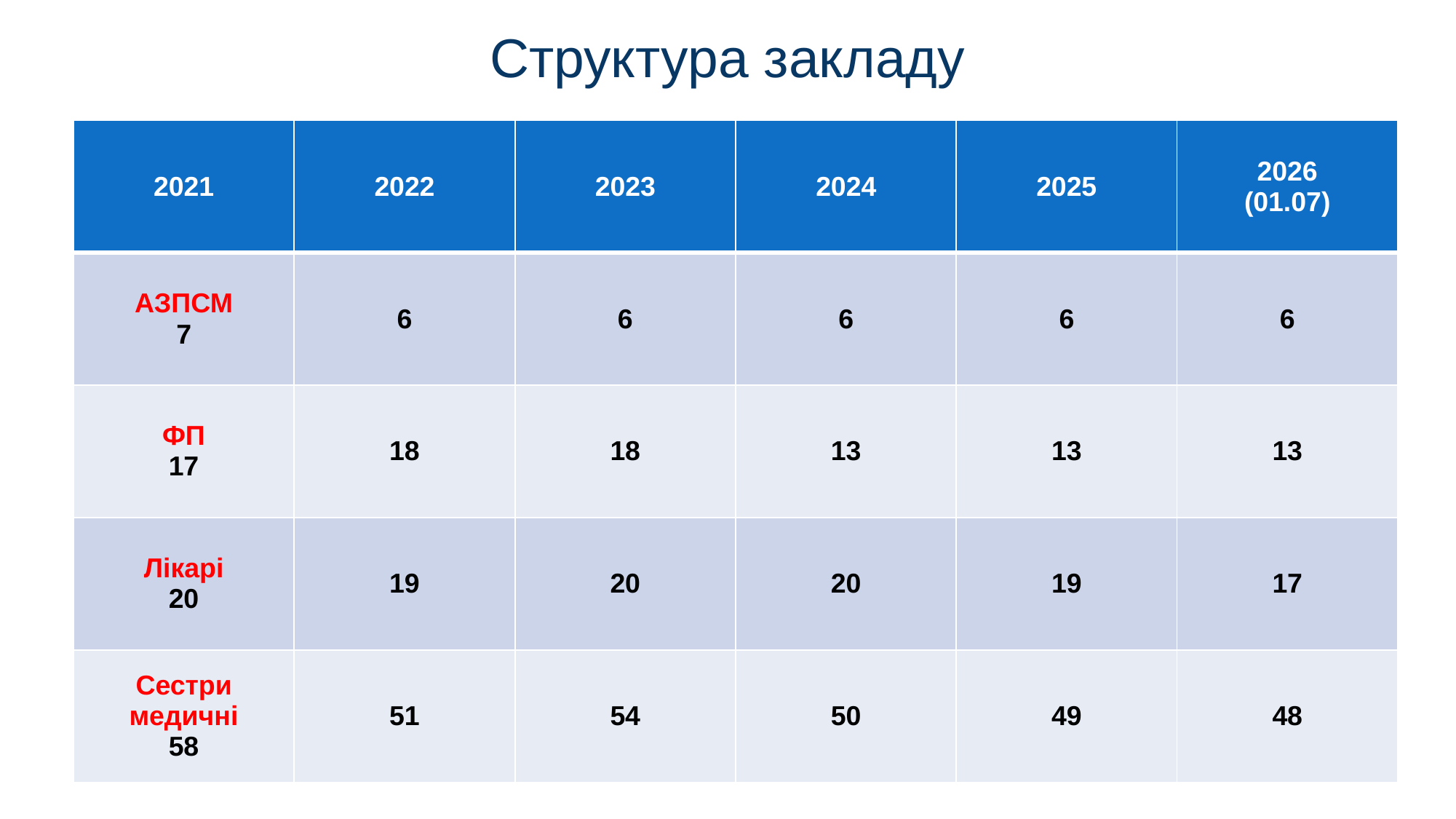

# Структура закладу
| 2021 | 2022 | 2023 | 2024 | 2025 | 2026 (01.07) |
| --- | --- | --- | --- | --- | --- |
| АЗПСМ 7 | 6 | 6 | 6 | 6 | 6 |
| ФП 17 | 18 | 18 | 13 | 13 | 13 |
| Лікарі 20 | 19 | 20 | 20 | 19 | 17 |
| Сестри медичні 58 | 51 | 54 | 50 | 49 | 48 |